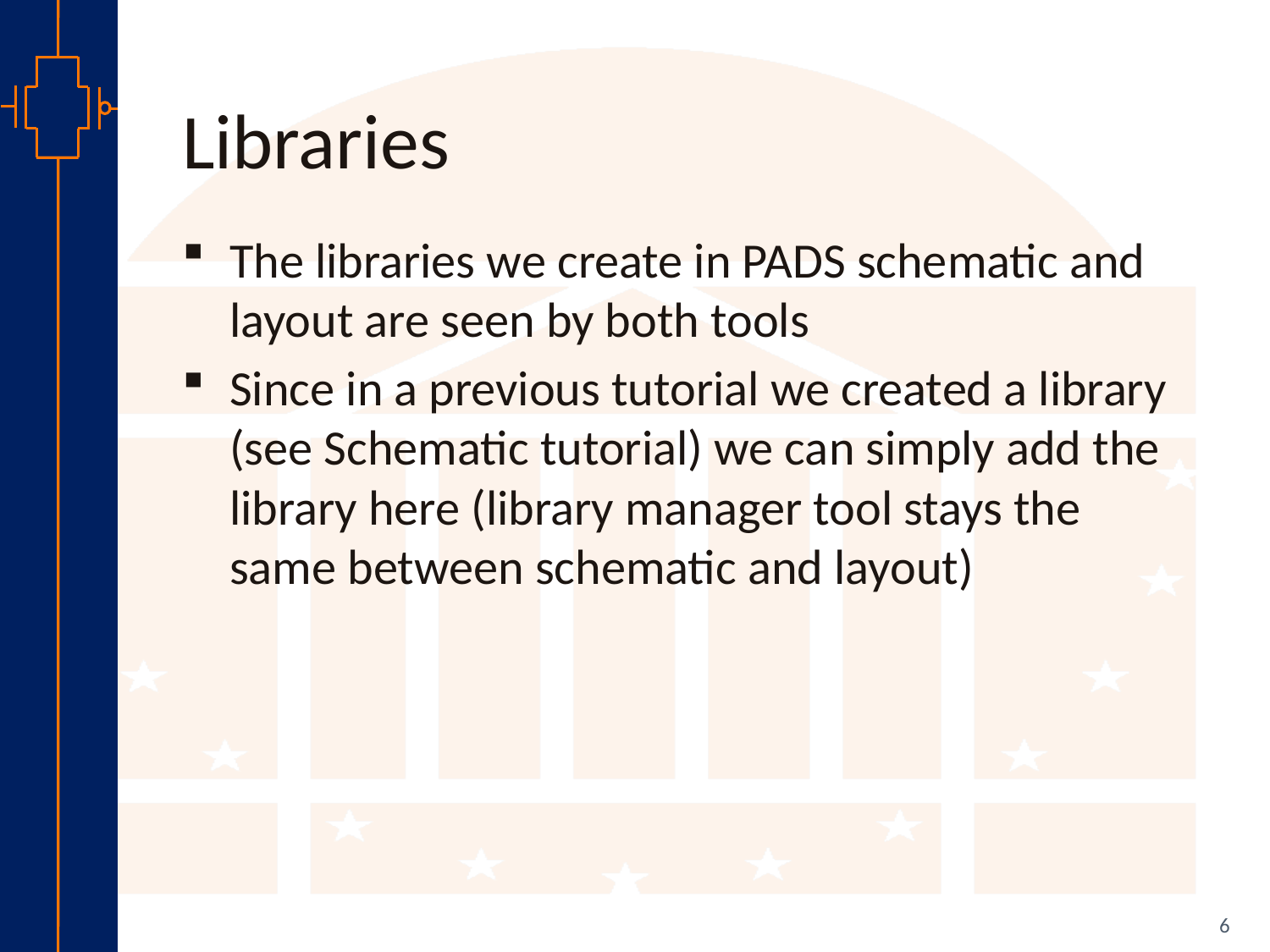

# Libraries
The libraries we create in PADS schematic and layout are seen by both tools
Since in a previous tutorial we created a library (see Schematic tutorial) we can simply add the library here (library manager tool stays the same between schematic and layout)
6